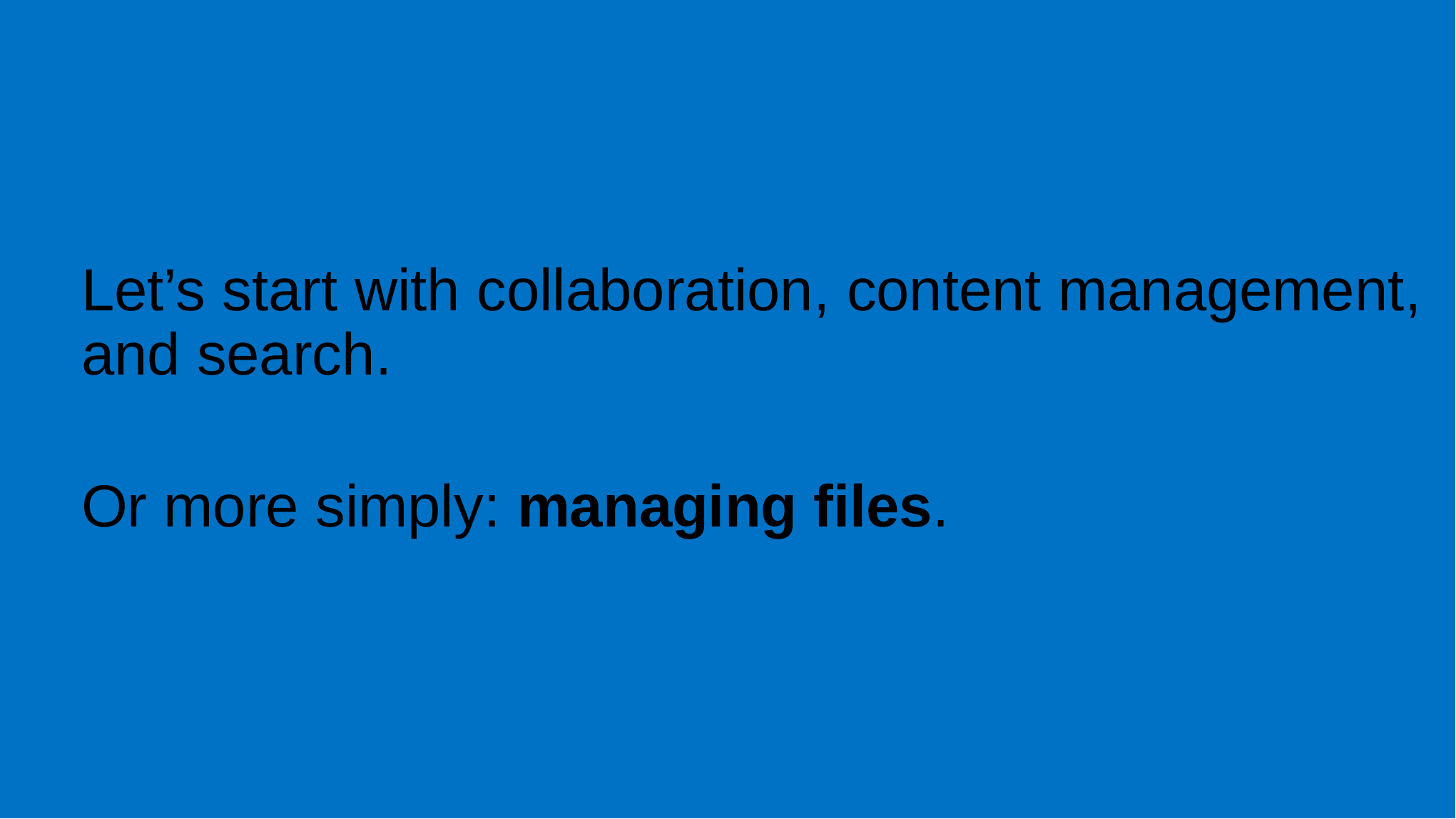

Let’s start with collaboration, content management, and search.

Or more simply: managing files.